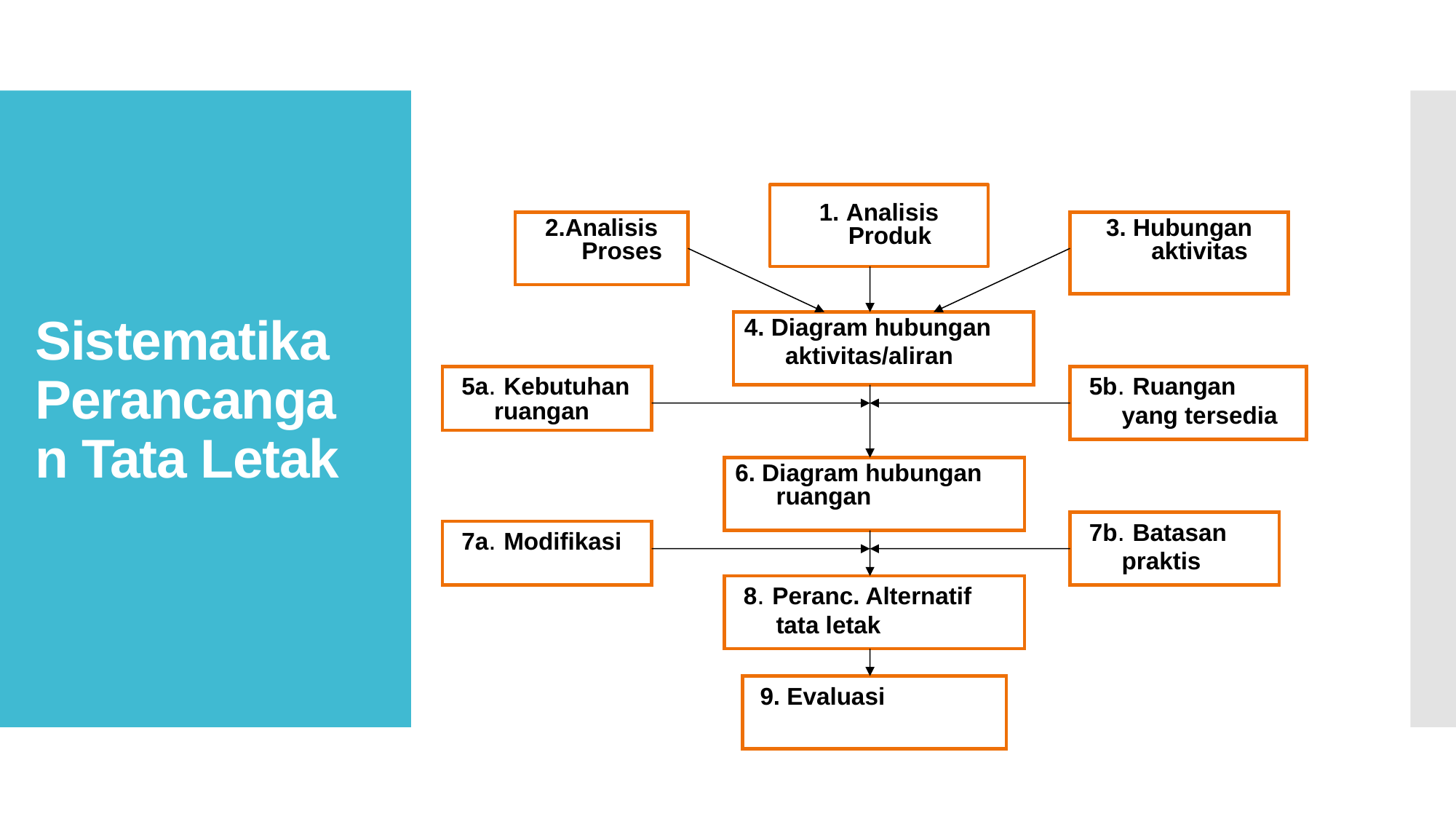

# Sistematika Perancangan Tata Letak
1. Analisis Produk
2.Analisis Proses
3. Hubungan aktivitas

4. Diagram hubungan aktivitas/aliran
 5a. Kebutuhan ruangan
 5b. Ruangan yang tersedia

6. Diagram hubungan ruangan
 7b. Batasan praktis
 7a. Modifikasi

 8. Peranc. Alternatif tata letak

 9. Evaluasi